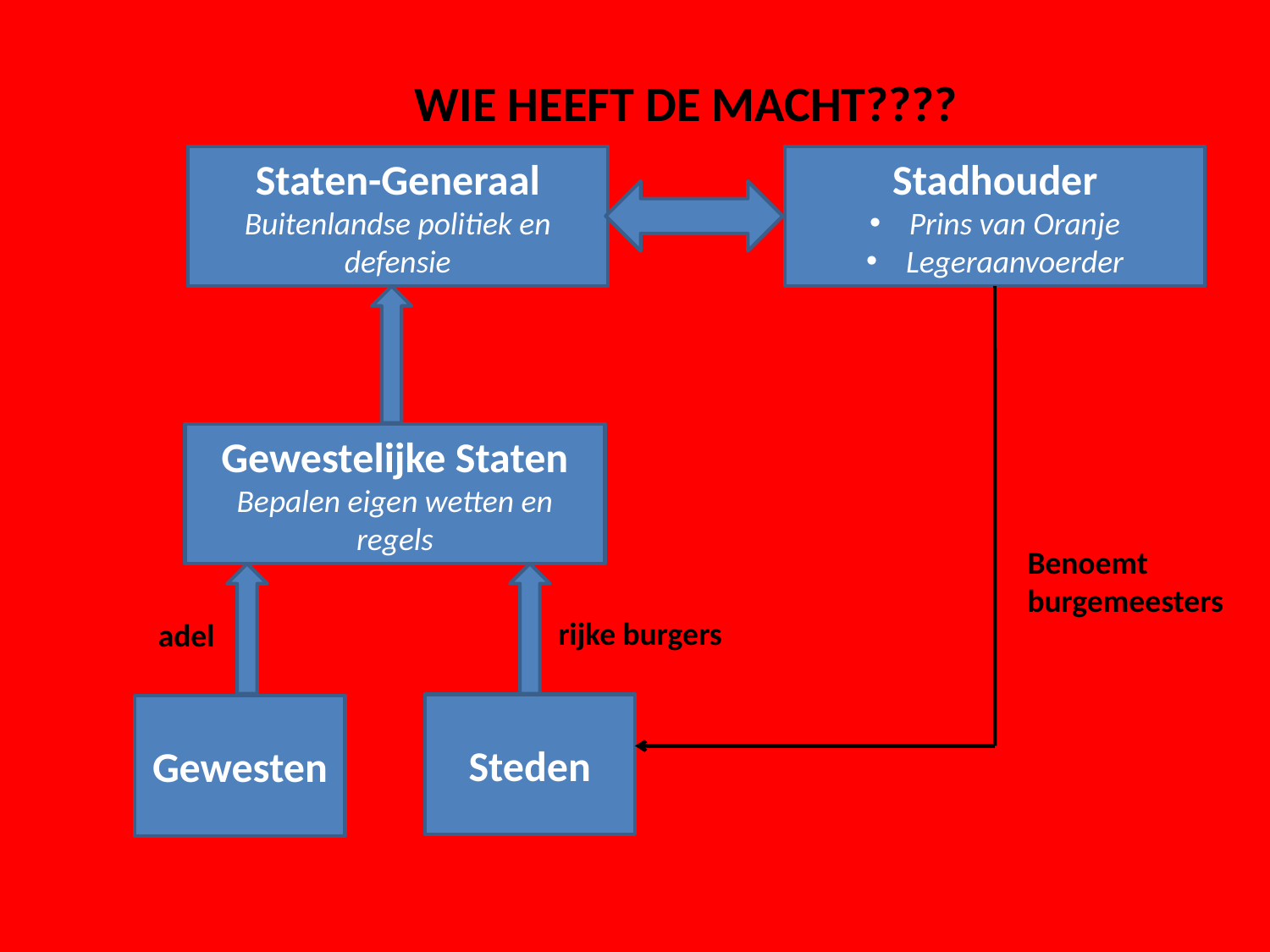

WIE HEEFT DE MACHT????
Staten-Generaal
Buitenlandse politiek en defensie
Stadhouder
Prins van Oranje
Legeraanvoerder

Gewestelijke Staten
Bepalen eigen wetten en regels
Benoemt burgemeesters

rijke burgers
adel
Steden
Gewesten